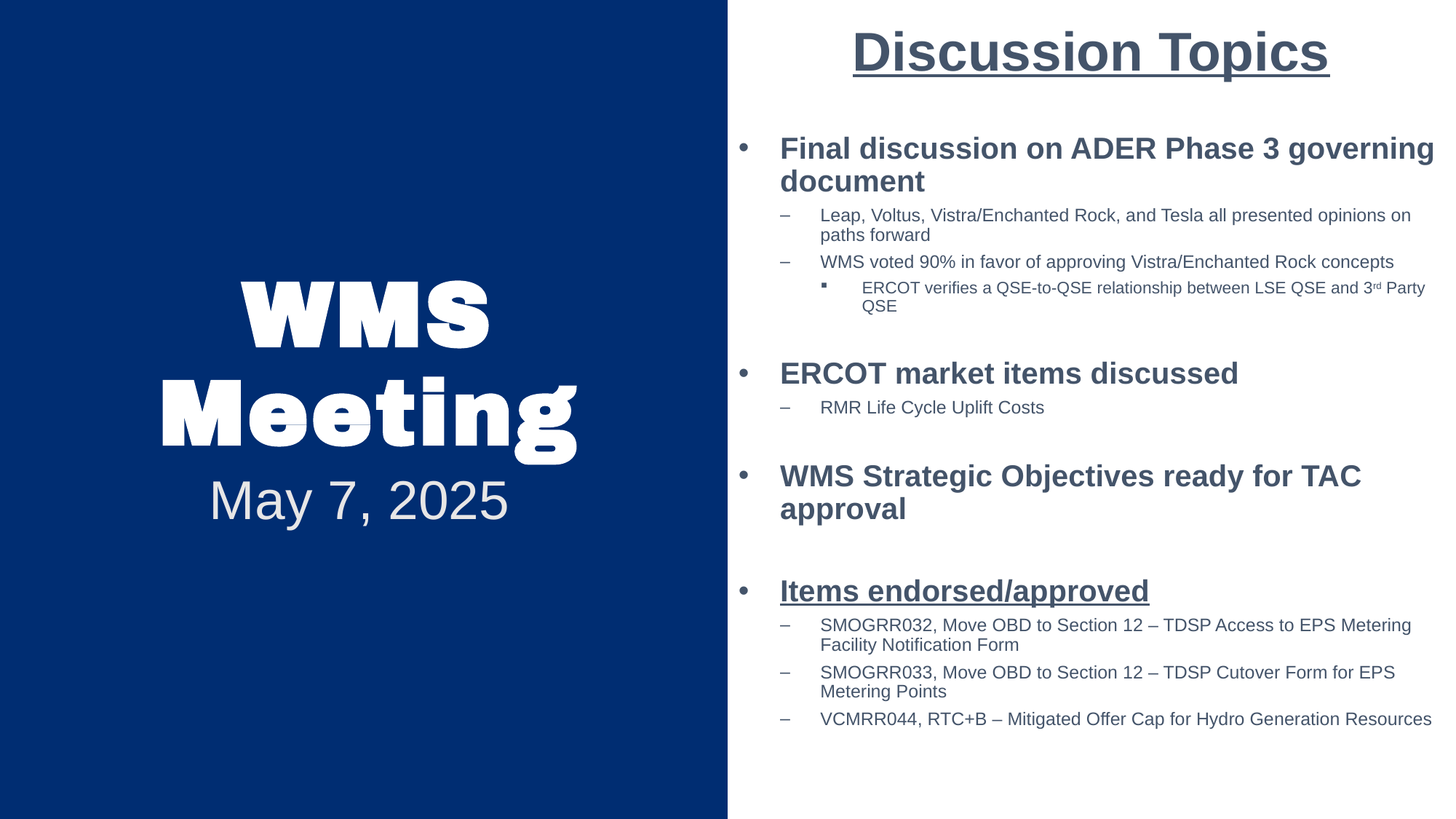

Discussion Topics

Final discussion on ADER Phase 3 governing document
Leap, Voltus, Vistra/Enchanted Rock, and Tesla all presented opinions on paths forward
WMS voted 90% in favor of approving Vistra/Enchanted Rock concepts
ERCOT verifies a QSE-to-QSE relationship between LSE QSE and 3rd Party QSE

ERCOT market items discussed
RMR Life Cycle Uplift Costs

WMS Strategic Objectives ready for TAC approval

Items endorsed/approved
SMOGRR032, Move OBD to Section 12 – TDSP Access to EPS Metering Facility Notification Form
SMOGRR033, Move OBD to Section 12 – TDSP Cutover Form for EPS Metering Points
VCMRR044, RTC+B – Mitigated Offer Cap for Hydro Generation Resources

# WMS Meeting
May 7, 2025